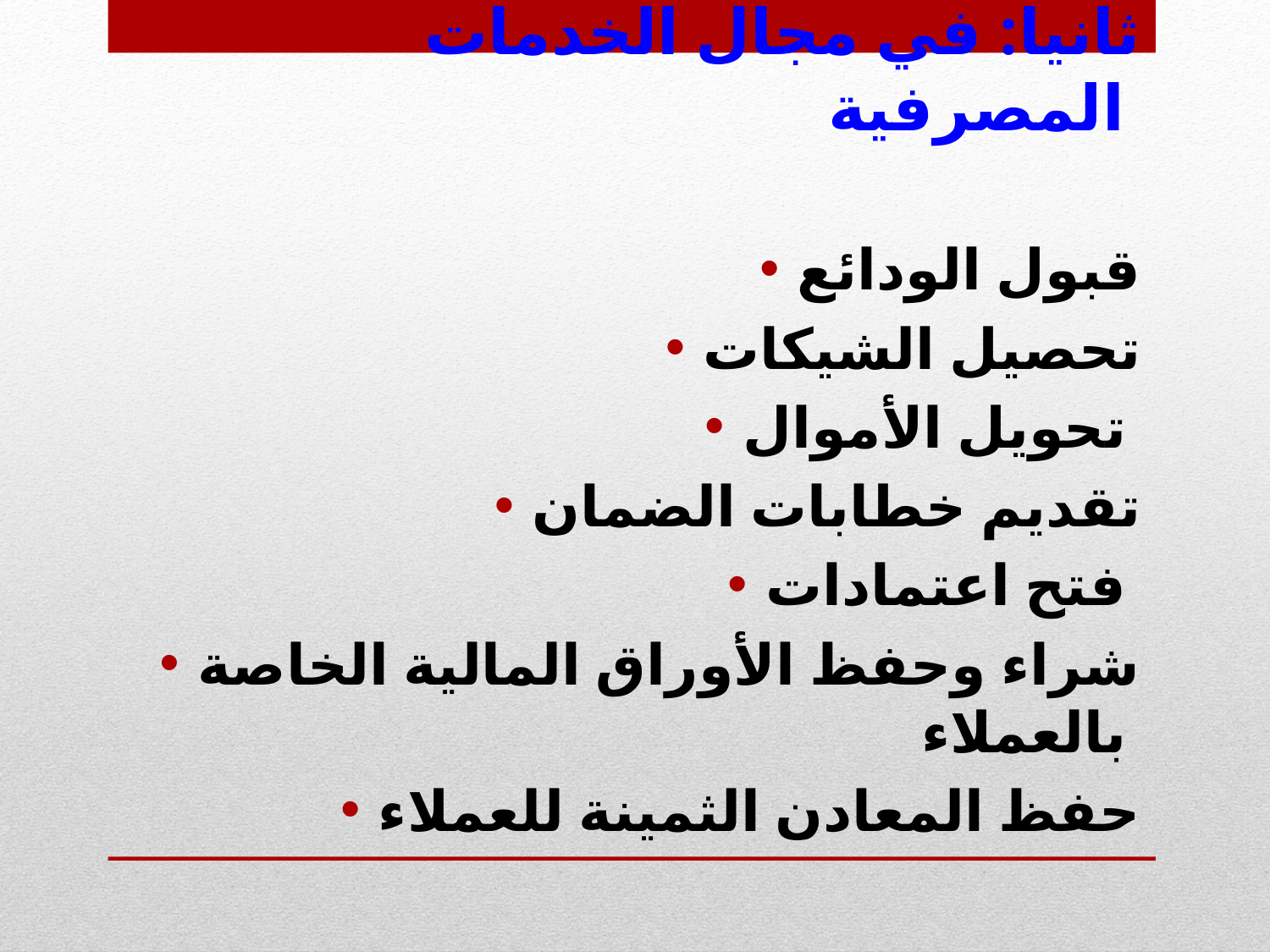

ثانيا: في مجال الخدمات المصرفية

قبول الودائع
تحصيل الشيكات
تحويل الأموال
تقديم خطابات الضمان
فتح اعتمادات
شراء وحفظ الأوراق المالية الخاصة بالعملاء
حفظ المعادن الثمينة للعملاء